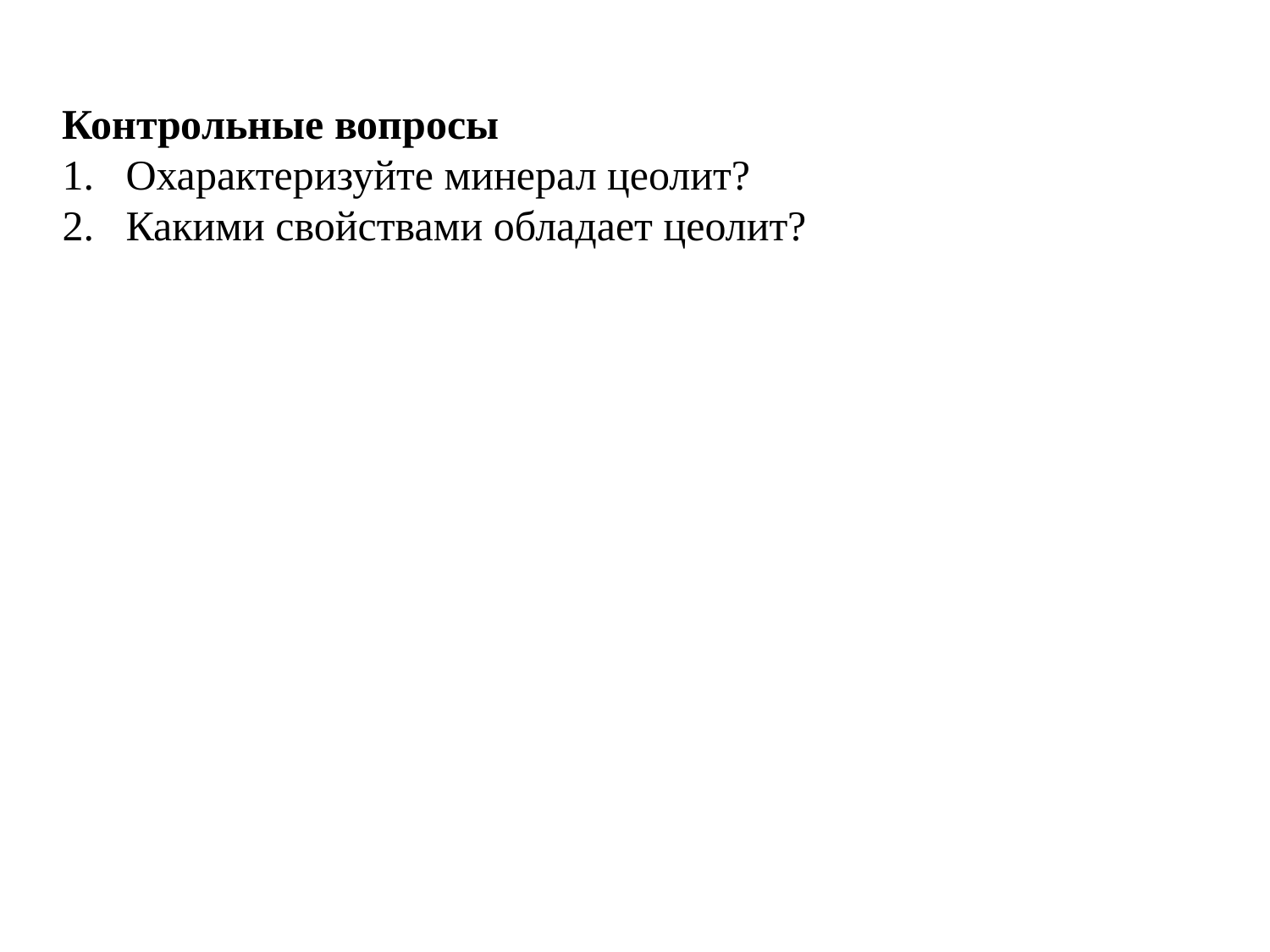

Контрольные вопросы
Охарактеризуйте минерал цеолит?
Какими свойствами обладает цеолит?